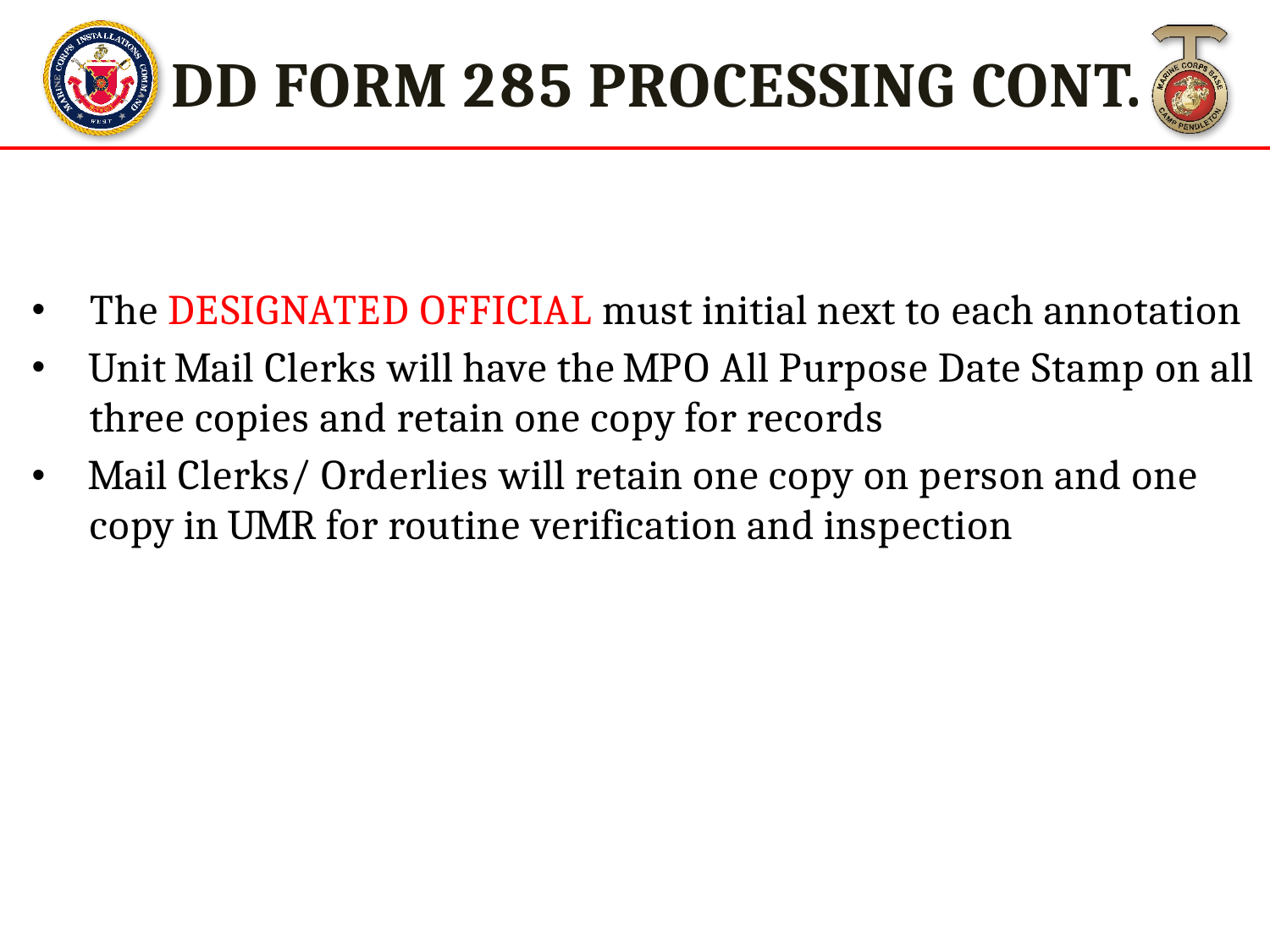

DD FORM 285 PROCESSING CONT.

The DESIGNATED OFFICIAL must initial next to each annotation
Unit Mail Clerks will have the MPO All Purpose Date Stamp on all three copies and retain one copy for records
Mail Clerks/ Orderlies will retain one copy on person and one copy in UMR for routine verification and inspection